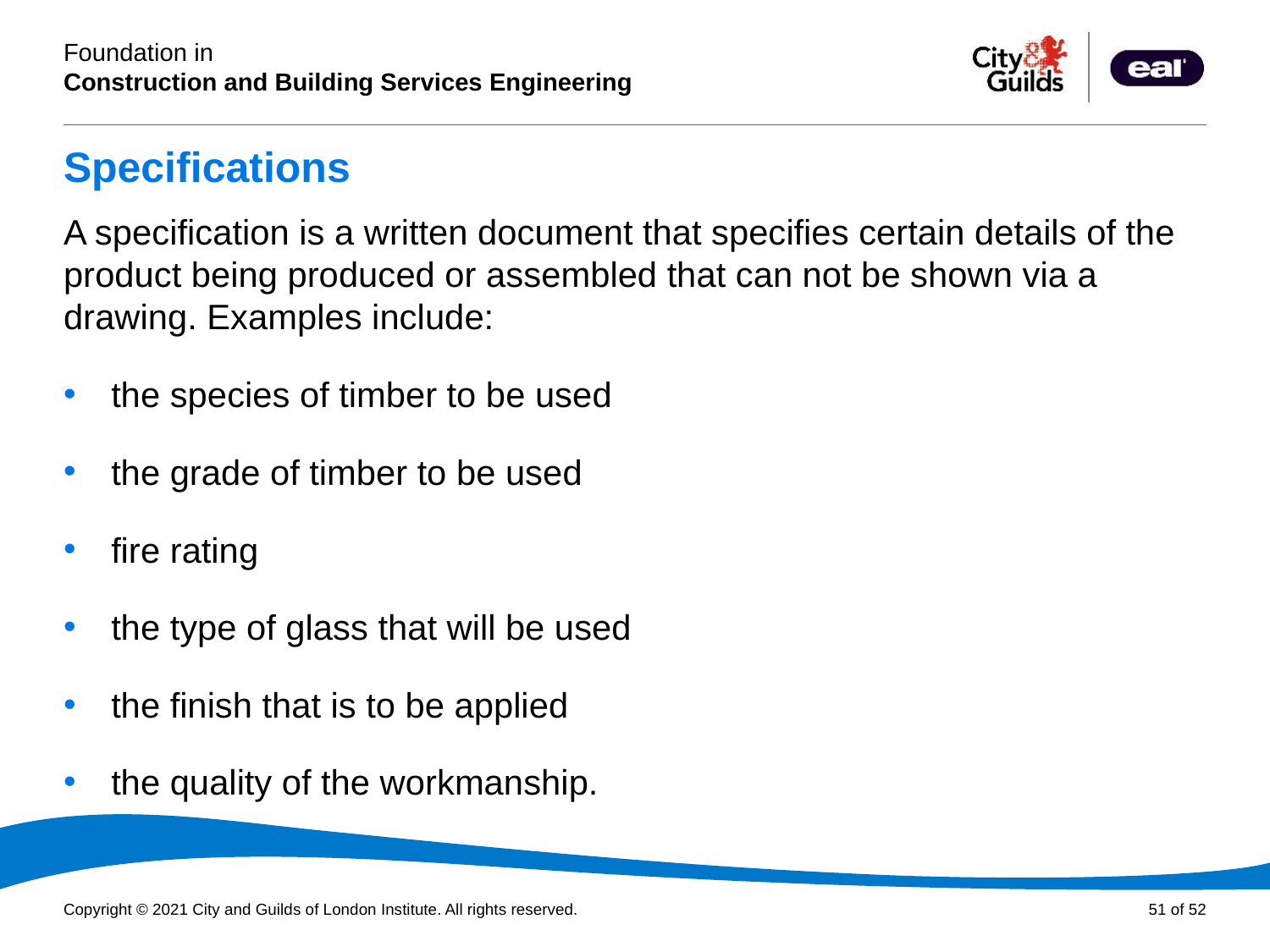

# Specifications
A specification is a written document that specifies certain details of the product being produced or assembled that can not be shown via a drawing. Examples include:
the species of timber to be used
the grade of timber to be used
fire rating
the type of glass that will be used
the finish that is to be applied
the quality of the workmanship.